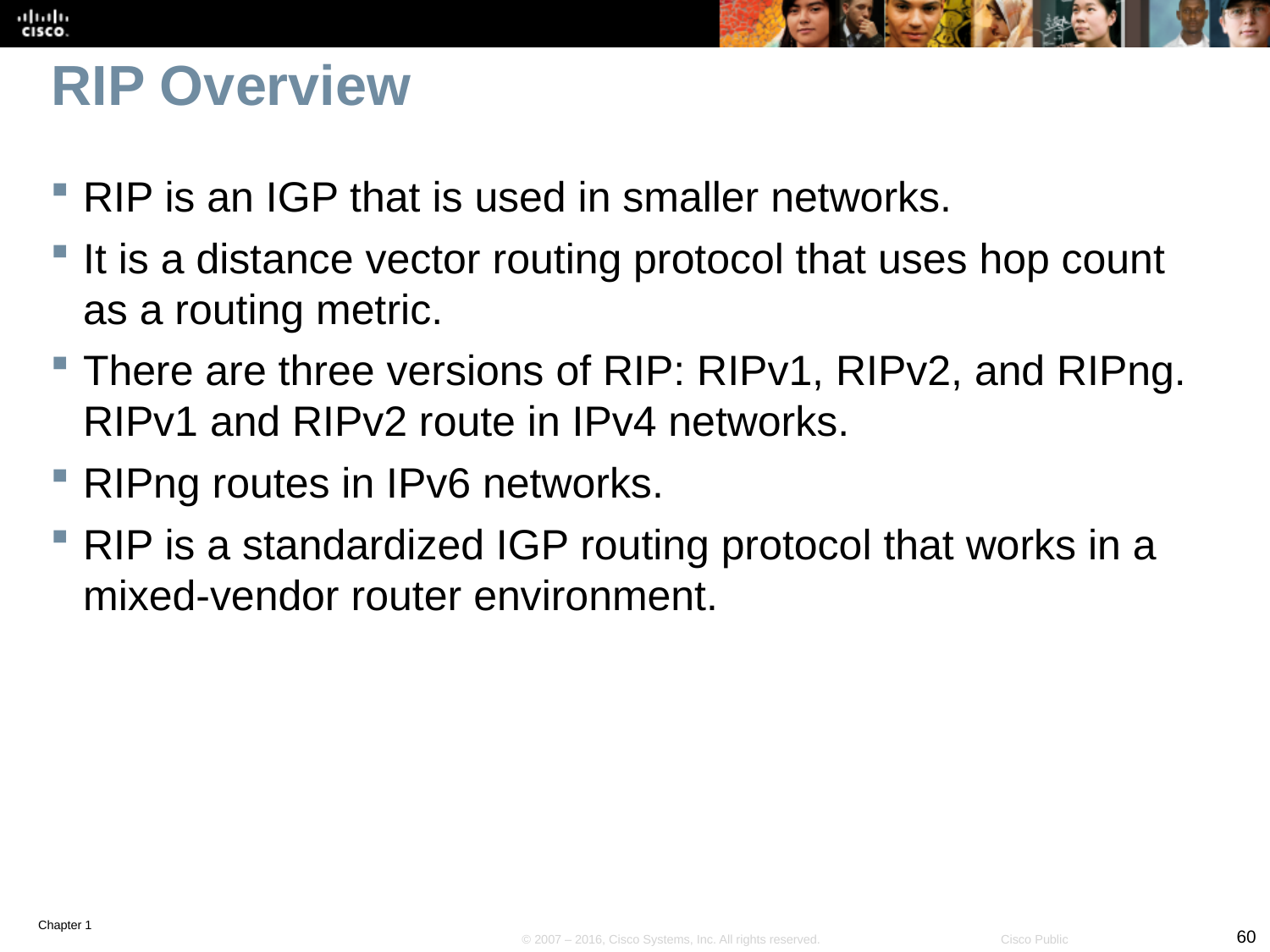

# RIP Overview
RIP is an IGP that is used in smaller networks.
It is a distance vector routing protocol that uses hop count as a routing metric.
There are three versions of RIP: RIPv1, RIPv2, and RIPng. RIPv1 and RIPv2 route in IPv4 networks.
RIPng routes in IPv6 networks.
RIP is a standardized IGP routing protocol that works in a mixed-vendor router environment.